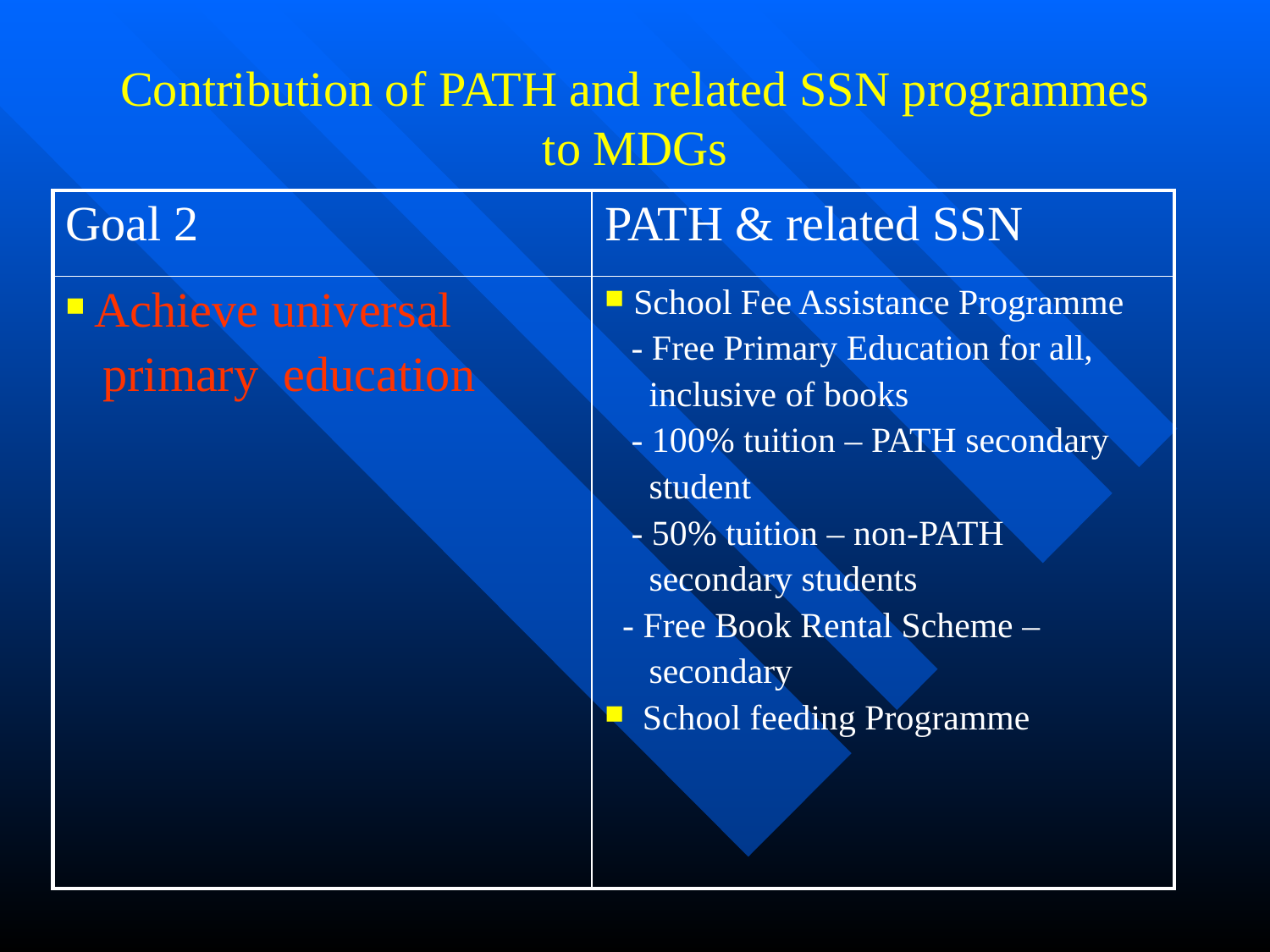

# Contribution of PATH and related SSN programmes to MDGs
| Goal 2 | PATH & related SSN |
| --- | --- |
| Achieve universal primary education | School Fee Assistance Programme - Free Primary Education for all, inclusive of books - 100% tuition – PATH secondary student - 50% tuition – non-PATH secondary students - Free Book Rental Scheme – secondary School feeding Programme |